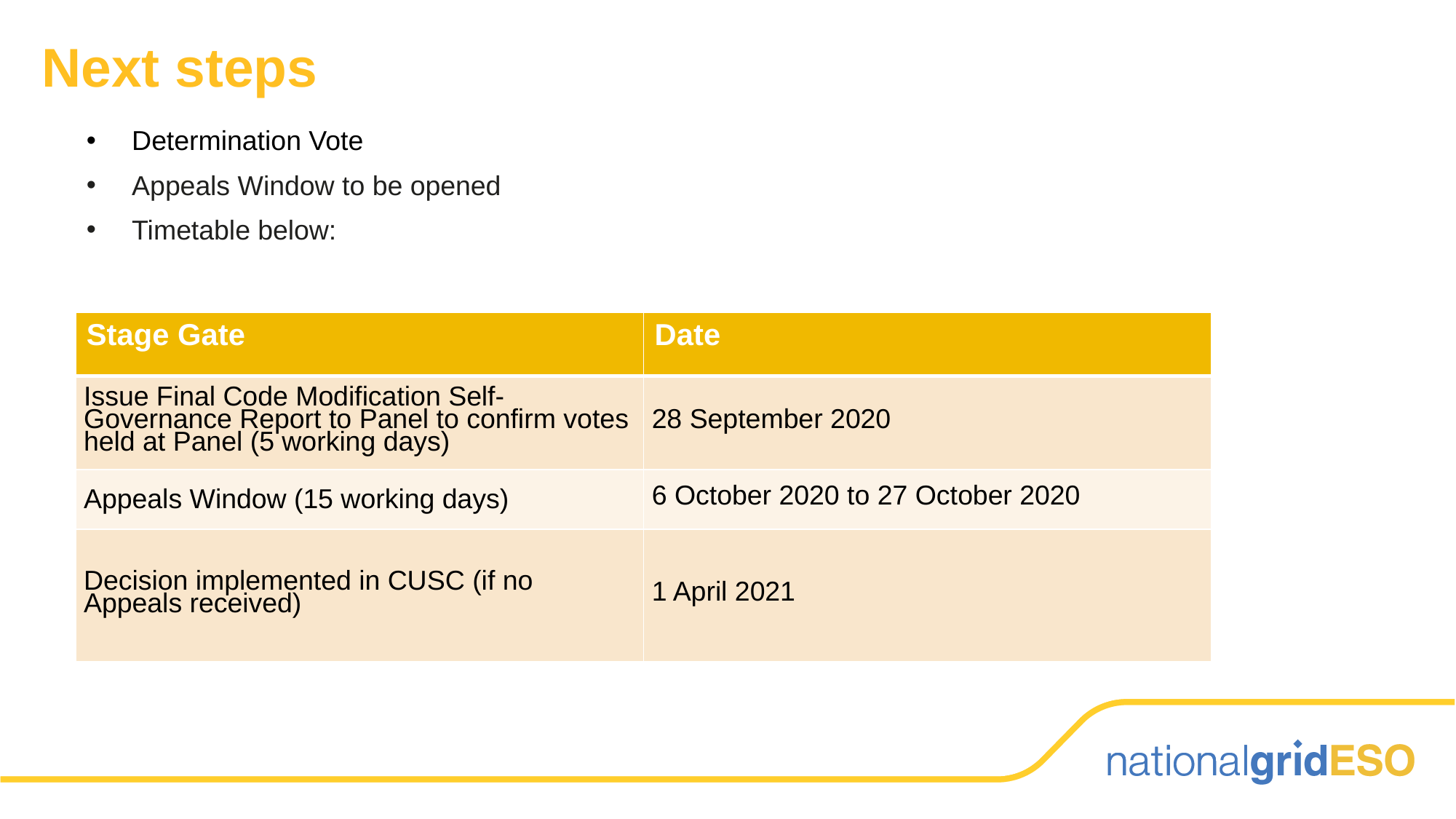

# Next steps
Determination Vote
Appeals Window to be opened
Timetable below:
| Stage Gate | Date |
| --- | --- |
| Issue Final Code Modification Self-Governance Report to Panel to confirm votes held at Panel (5 working days) | 28 September 2020 |
| Appeals Window (15 working days) | 6 October 2020 to 27 October 2020 |
| Decision implemented in CUSC (if no Appeals received) | 1 April 2021 |